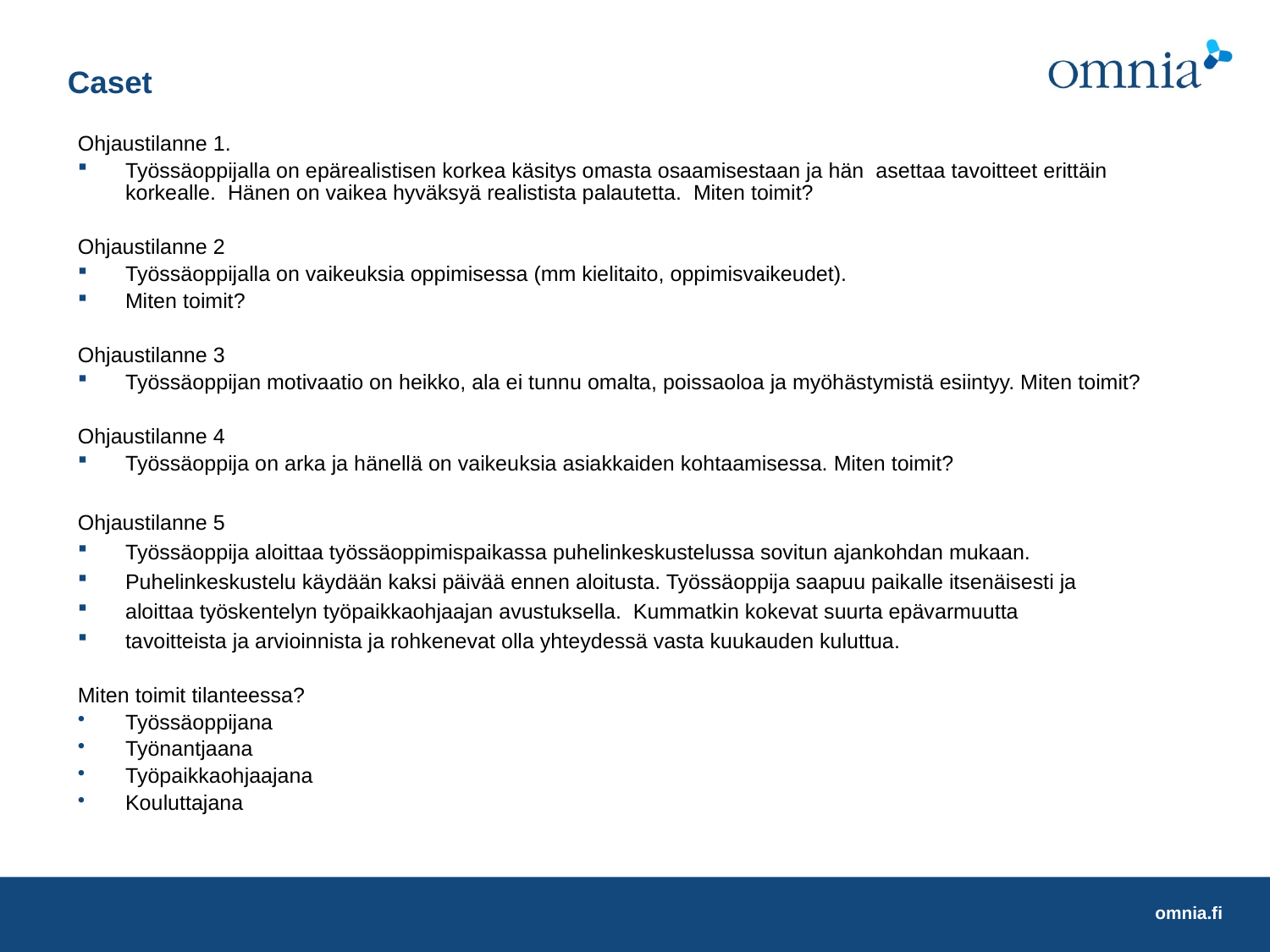

# Caset
Ohjaustilanne 1.
Työssäoppijalla on epärealistisen korkea käsitys omasta osaamisestaan ja hän  asettaa tavoitteet erittäin korkealle.  Hänen on vaikea hyväksyä realistista palautetta.  Miten toimit?

Ohjaustilanne 2
Työssäoppijalla on vaikeuksia oppimisessa (mm kielitaito, oppimisvaikeudet).
Miten toimit?

Ohjaustilanne 3
Työssäoppijan motivaatio on heikko, ala ei tunnu omalta, poissaoloa ja myöhästymistä esiintyy. Miten toimit?

Ohjaustilanne 4
Työssäoppija on arka ja hänellä on vaikeuksia asiakkaiden kohtaamisessa. Miten toimit?

Ohjaustilanne 5
Työssäoppija aloittaa työssäoppimispaikassa puhelinkeskustelussa sovitun ajankohdan mukaan.
Puhelinkeskustelu käydään kaksi päivää ennen aloitusta. Työssäoppija saapuu paikalle itsenäisesti ja
aloittaa työskentelyn työpaikkaohjaajan avustuksella.  Kummatkin kokevat suurta epävarmuutta
tavoitteista ja arvioinnista ja rohkenevat olla yhteydessä vasta kuukauden kuluttua.

Miten toimit tilanteessa?
Työssäoppijana
Työnantjaana
Työpaikkaohjaajana
Kouluttajana